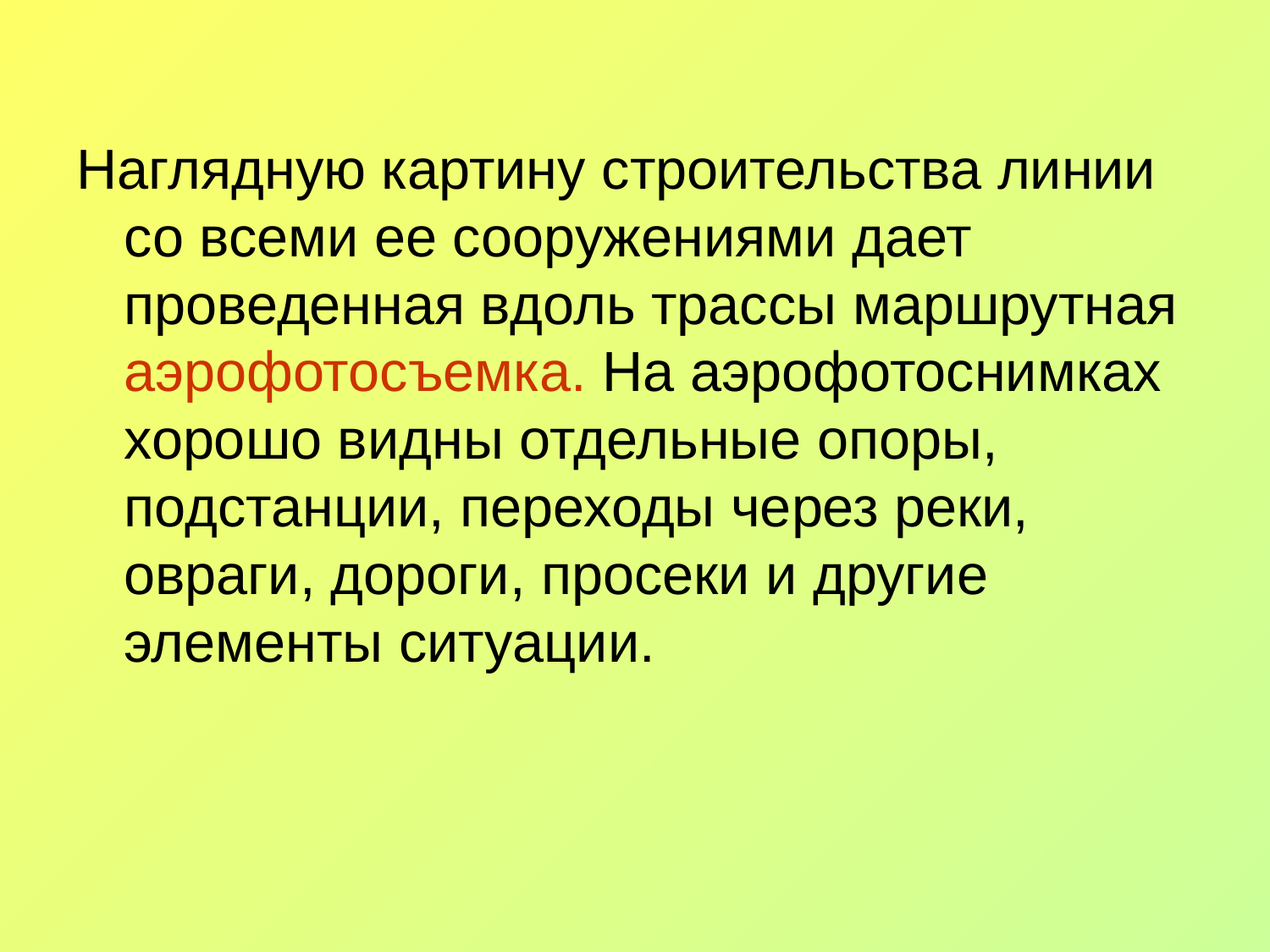

Наглядную картину строительства линии со всеми ее сооружениями дает проведенная вдоль трассы маршрутная аэрофотосъемка. На аэрофотоснимках хорошо видны отдельные опоры, подстанции, переходы через реки, овраги, дороги, просеки и другие элементы ситуации.